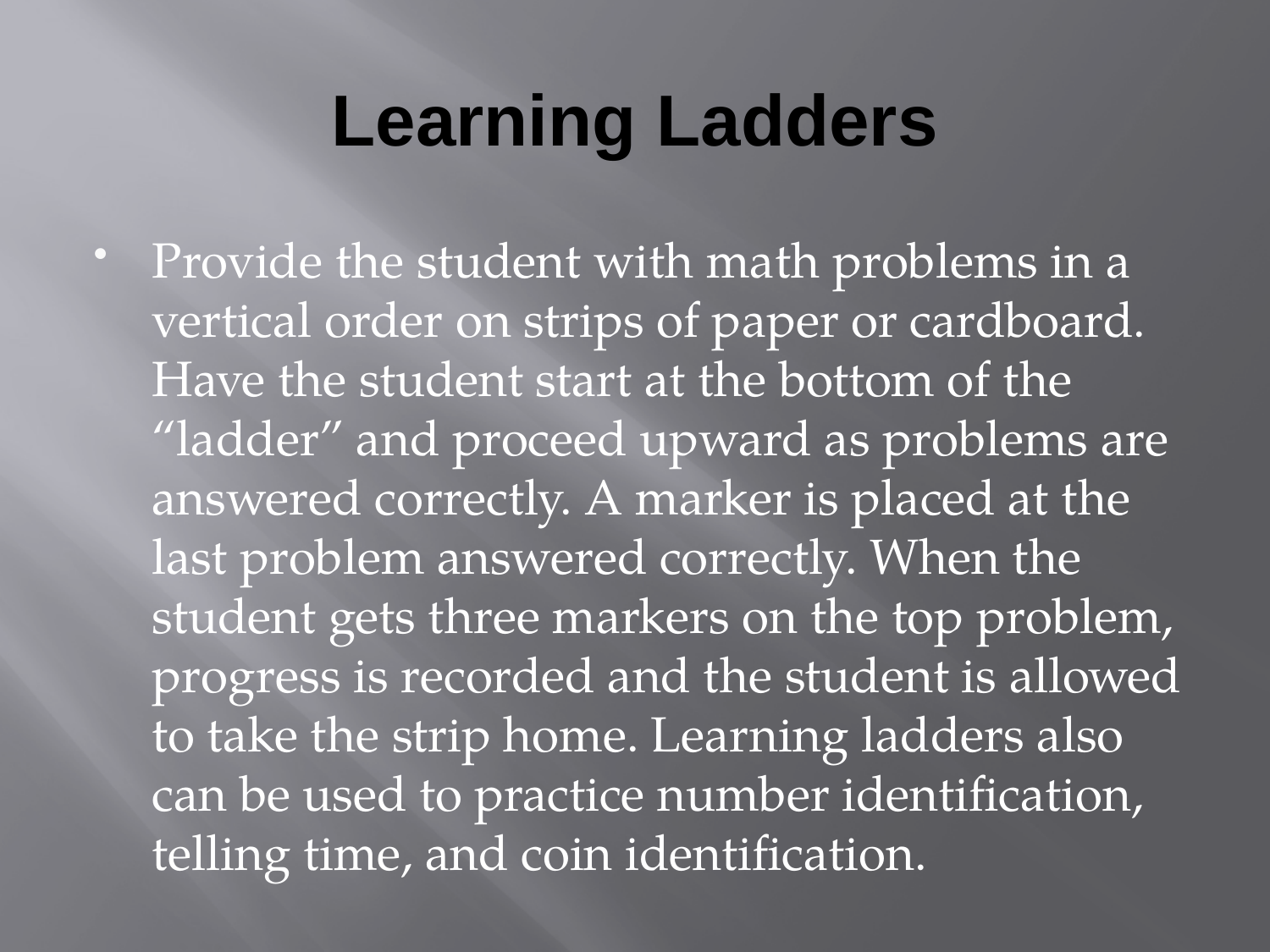

# Learning Ladders
Provide the student with math problems in a vertical order on strips of paper or cardboard. Have the student start at the bottom of the “ladder” and proceed upward as problems are answered correctly. A marker is placed at the last problem answered correctly. When the student gets three markers on the top problem, progress is recorded and the student is allowed to take the strip home. Learning ladders also can be used to practice number identification, telling time, and coin identification.